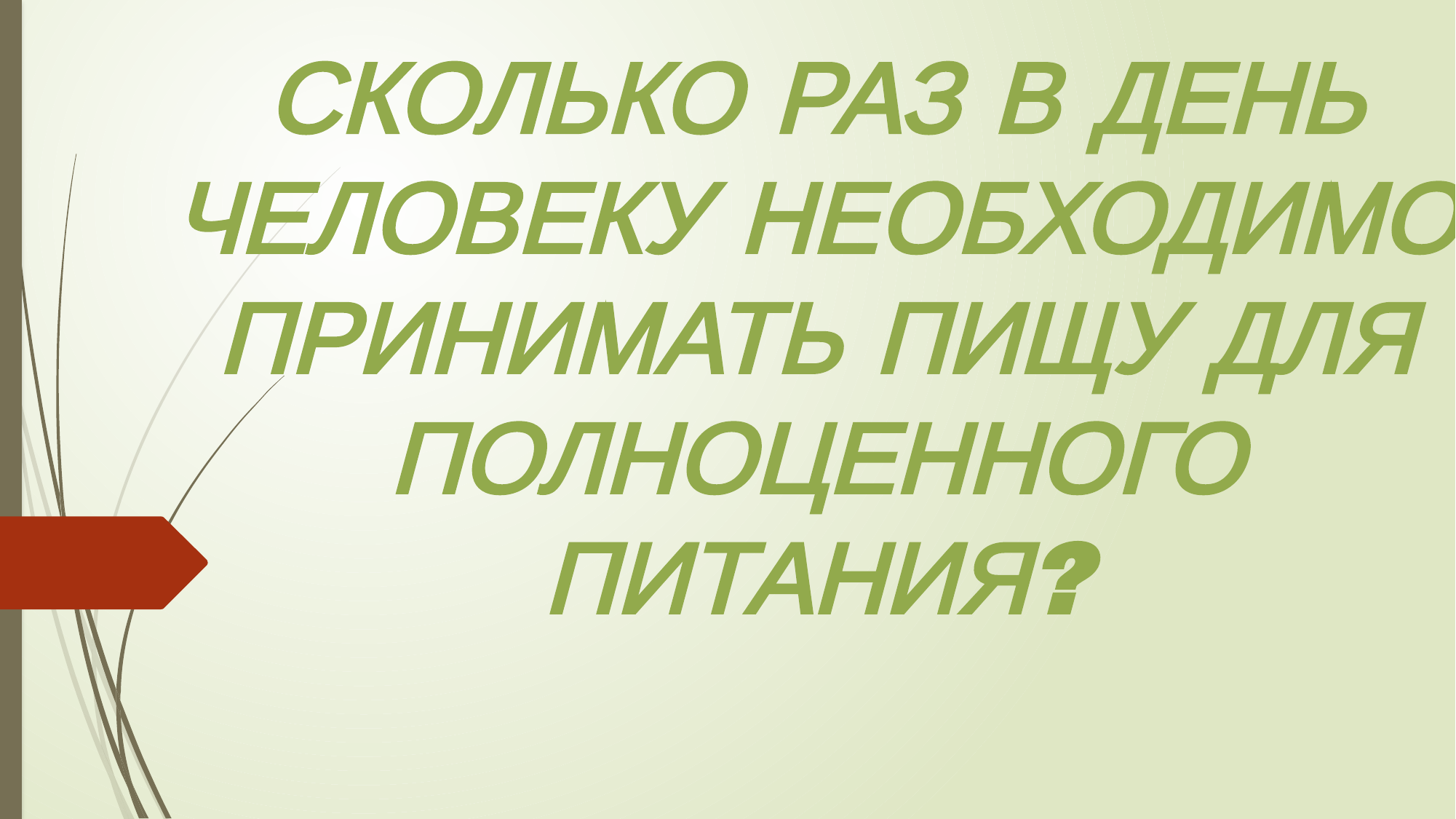

СКОЛЬКО РАЗ В ДЕНЬ ЧЕЛОВЕКУ НЕОБХОДИМО ПРИНИМАТЬ ПИЩУ ДЛЯ ПОЛНОЦЕННОГО ПИТАНИЯ?
#